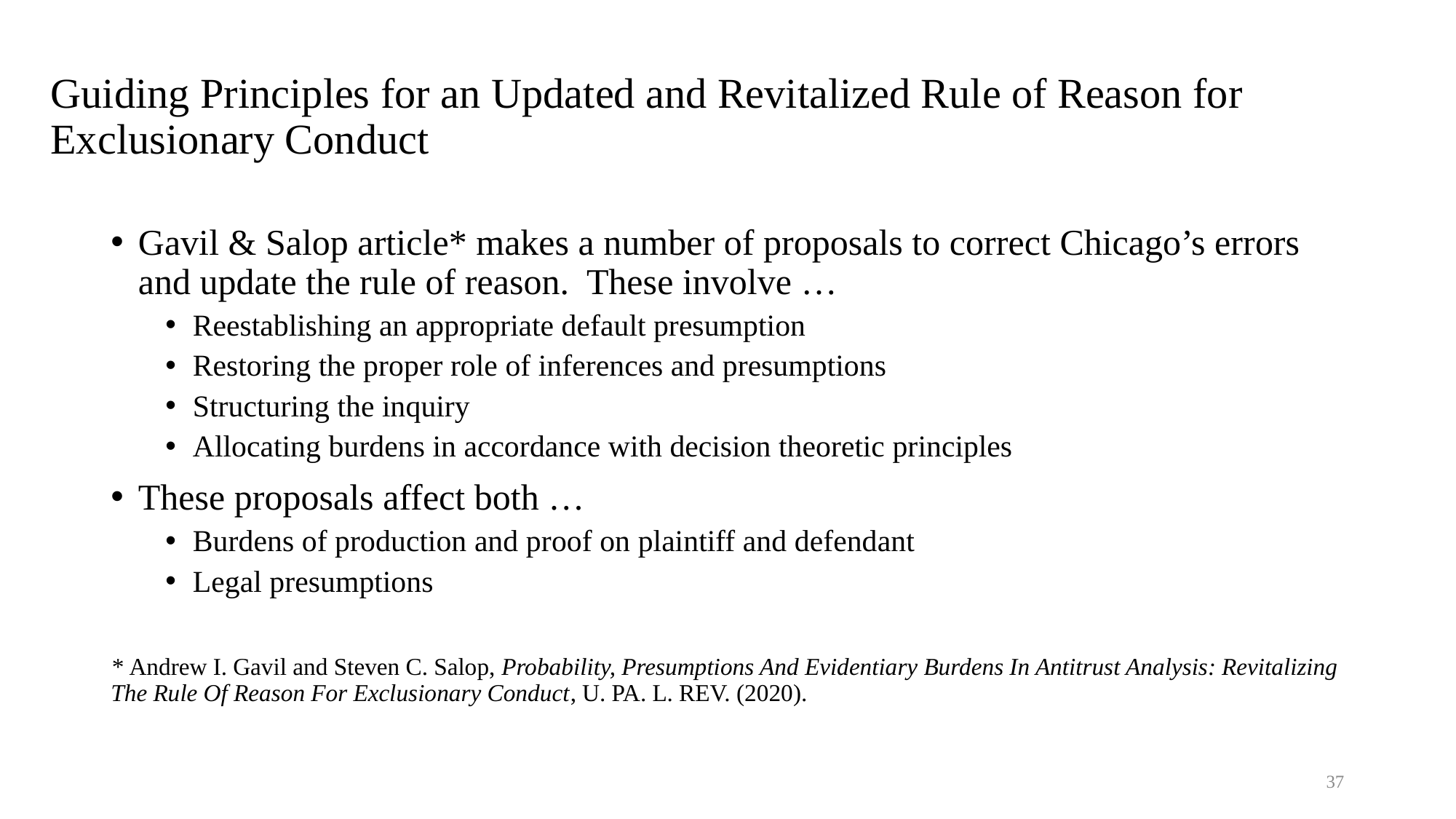

# Guiding Principles for an Updated and Revitalized Rule of Reason for Exclusionary Conduct
Gavil & Salop article* makes a number of proposals to correct Chicago’s errors and update the rule of reason.  These involve …
Reestablishing an appropriate default presumption
Restoring the proper role of inferences and presumptions
Structuring the inquiry
Allocating burdens in accordance with decision theoretic principles
These proposals affect both …
Burdens of production and proof on plaintiff and defendant
Legal presumptions

* Andrew I. Gavil and Steven C. Salop, Probability, Presumptions And Evidentiary Burdens In Antitrust Analysis: Revitalizing The Rule Of Reason For Exclusionary Conduct, U. Pa. L. Rev. (2020).

37